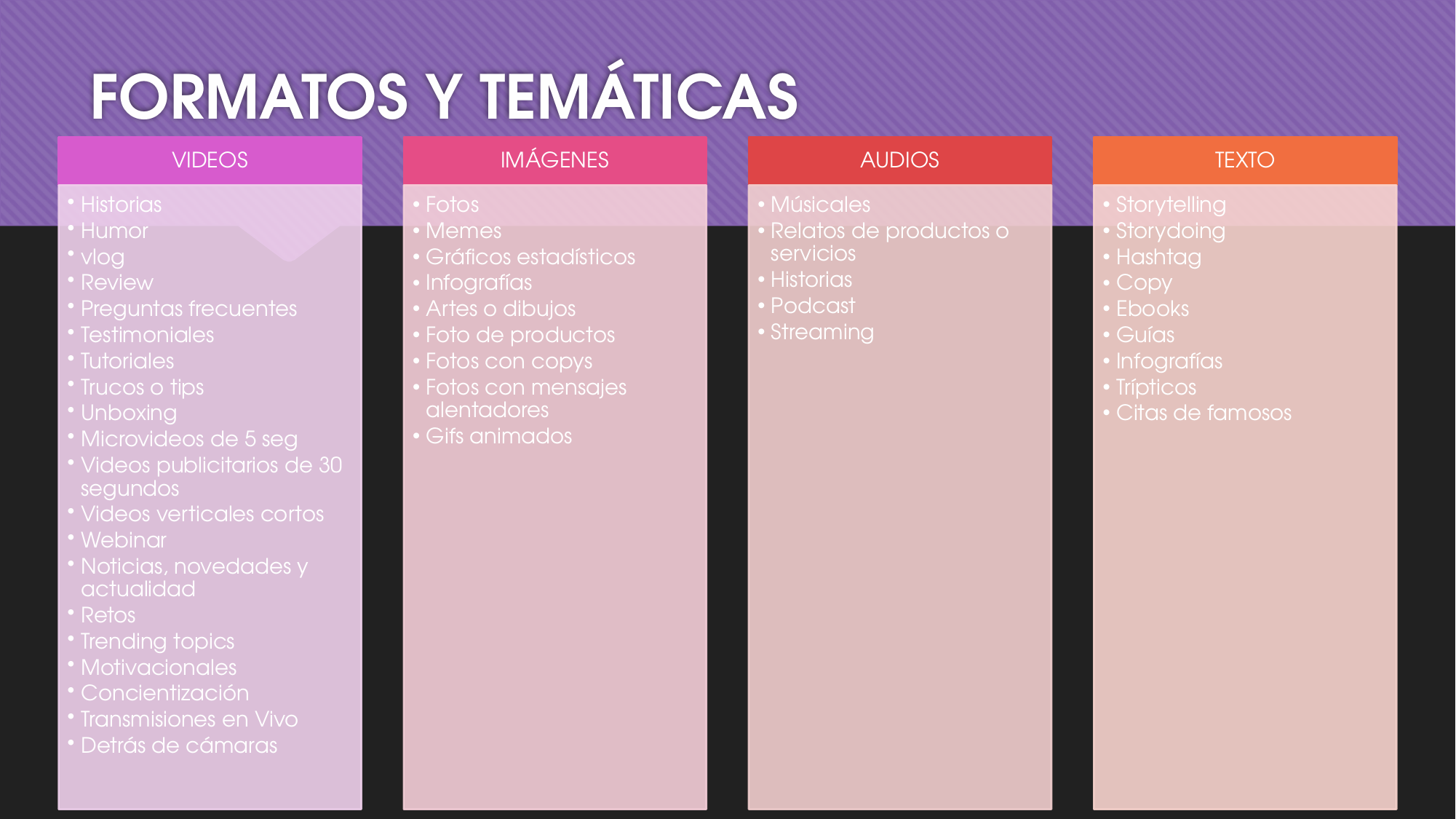

# FORMATOS Y TEMÁTICAS
VIDEOS
Historias
Humor
vlog
Review
Preguntas frecuentes
Testimoniales
Tutoriales
Trucos o tips
Unboxing
Microvideos de 5 seg
Videos publicitarios de 30 segundos
Videos verticales cortos
Webinar
Noticias, novedades y actualidad
Retos
Trending topics
Motivacionales
Concientización
Transmisiones en Vivo
Detrás de cámaras
IMÁGENES
Fotos
Memes
Gráficos estadísticos
Infografías
Artes o dibujos
Foto de productos
Fotos con copys
Fotos con mensajes alentadores
Gifs animados
AUDIOS
Músicales
Relatos de productos o servicios
Historias
Podcast
Streaming
TEXTO
Storytelling
Storydoing
Hashtag
Copy
Ebooks
Guías
Infografías
Trípticos
Citas de famosos